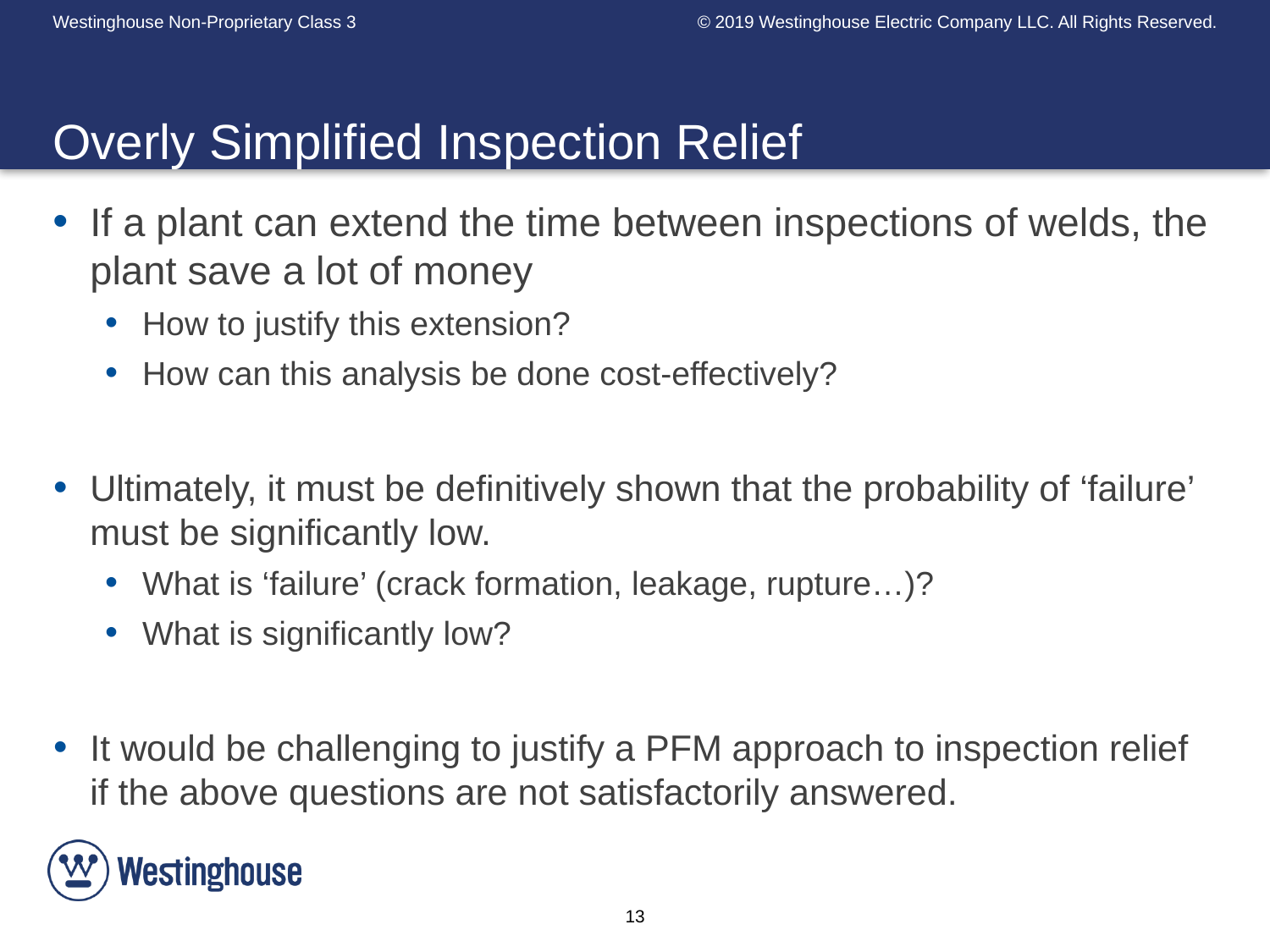

# Overly Simplified Inspection Relief
If a plant can extend the time between inspections of welds, the plant save a lot of money
How to justify this extension?
How can this analysis be done cost-effectively?

Ultimately, it must be definitively shown that the probability of ‘failure’ must be significantly low.
What is ‘failure’ (crack formation, leakage, rupture…)?
What is significantly low?

It would be challenging to justify a PFM approach to inspection relief if the above questions are not satisfactorily answered.